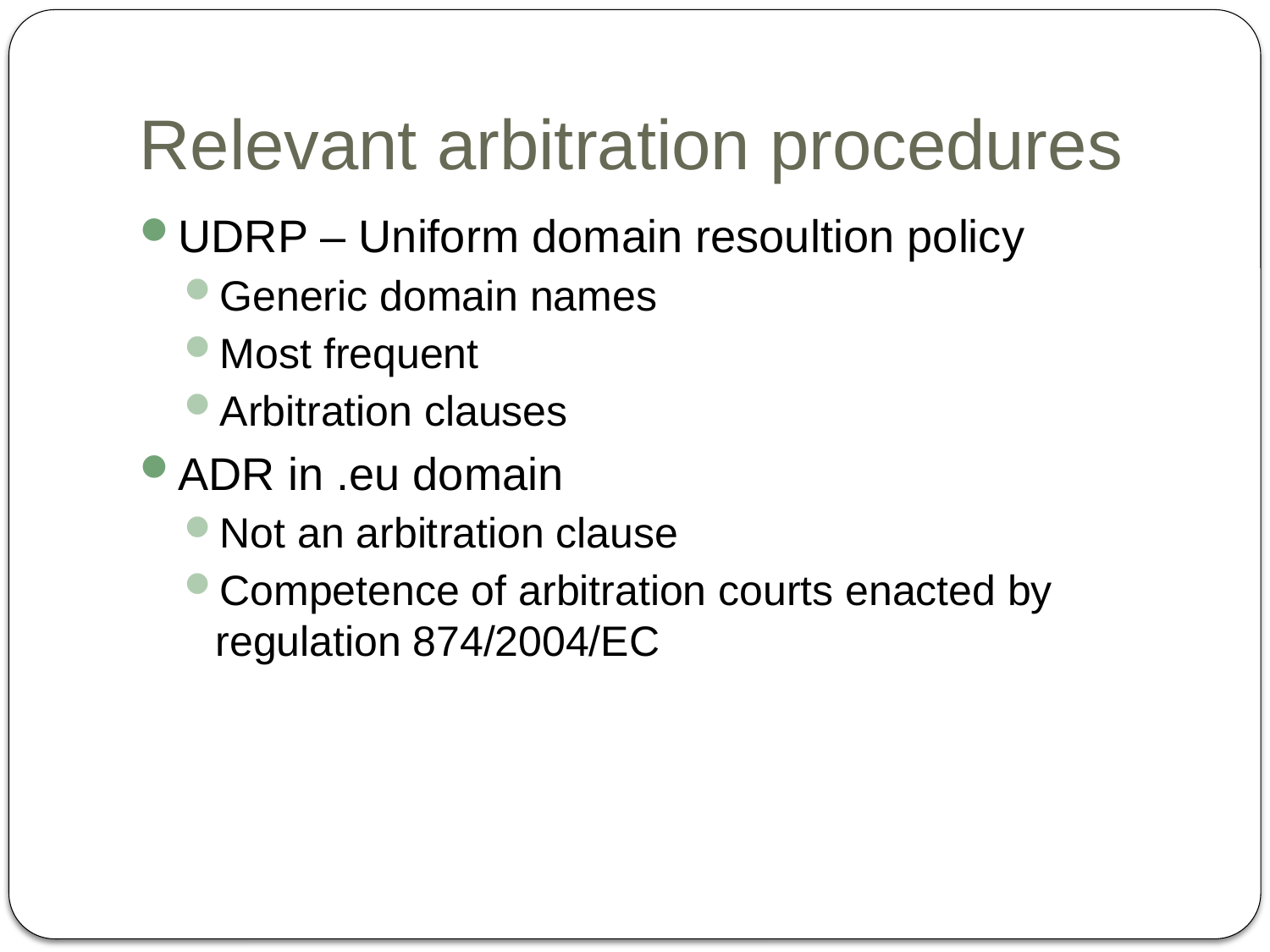

# Relevant arbitration procedures
UDRP – Uniform domain resoultion policy
Generic domain names
Most frequent
Arbitration clauses
ADR in .eu domain
Not an arbitration clause
Competence of arbitration courts enacted by regulation 874/2004/EC